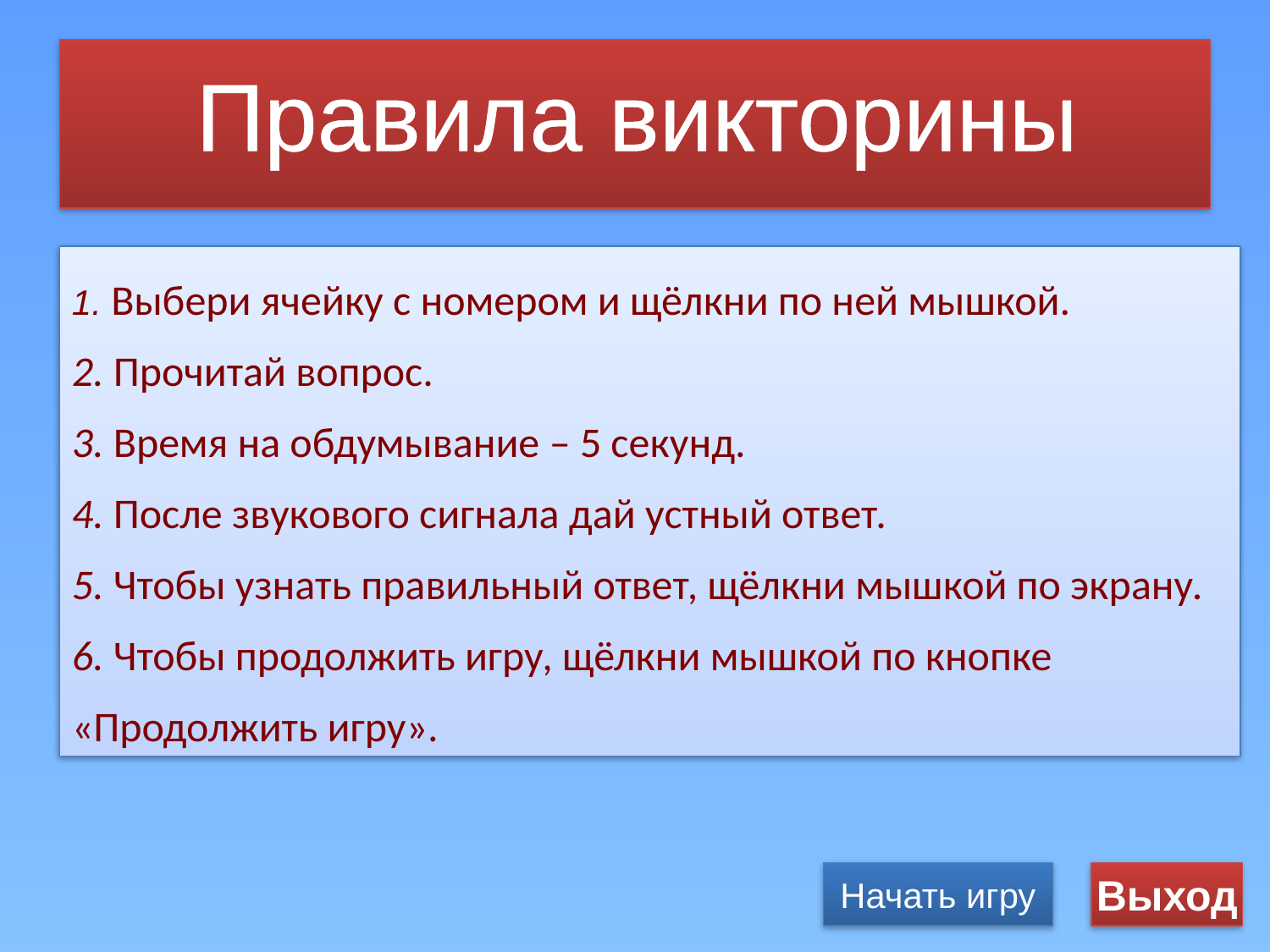

Правила викторины
1. Выбери ячейку с номером и щёлкни по ней мышкой.
2. Прочитай вопрос.
3. Время на обдумывание – 5 секунд.
4. После звукового сигнала дай устный ответ.
5. Чтобы узнать правильный ответ, щёлкни мышкой по экрану.
6. Чтобы продолжить игру, щёлкни мышкой по кнопке «Продолжить игру».
Начать игру
Выход